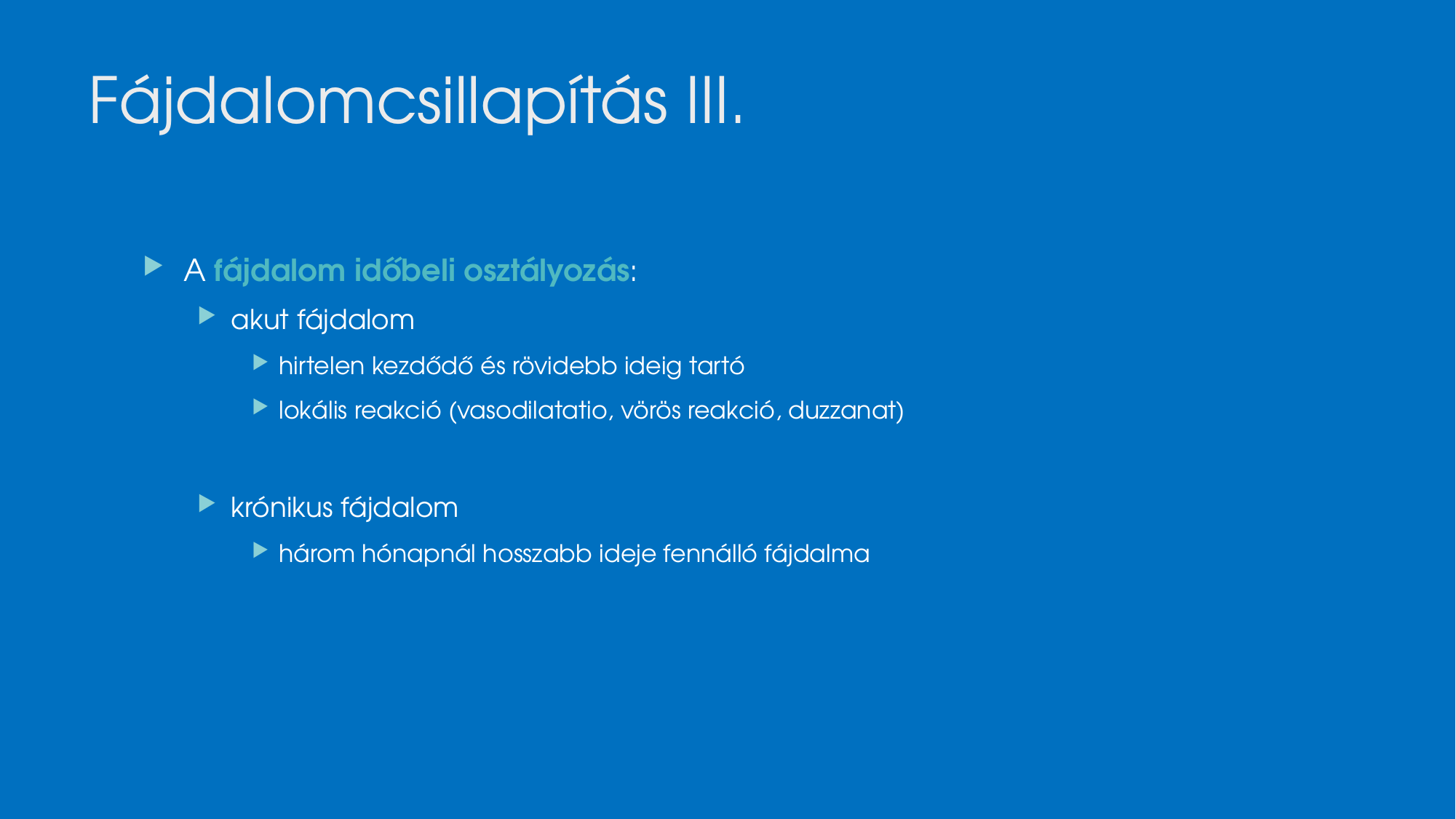

# Fájdalomcsillapítás III.
A fájdalom időbeli osztályozás:
akut fájdalom
hirtelen kezdődő és rövidebb ideig tartó
lokális reakció (vasodilatatio, vörös reakció, duzzanat)

krónikus fájdalom
három hónapnál hosszabb ideje fennálló fájdalma